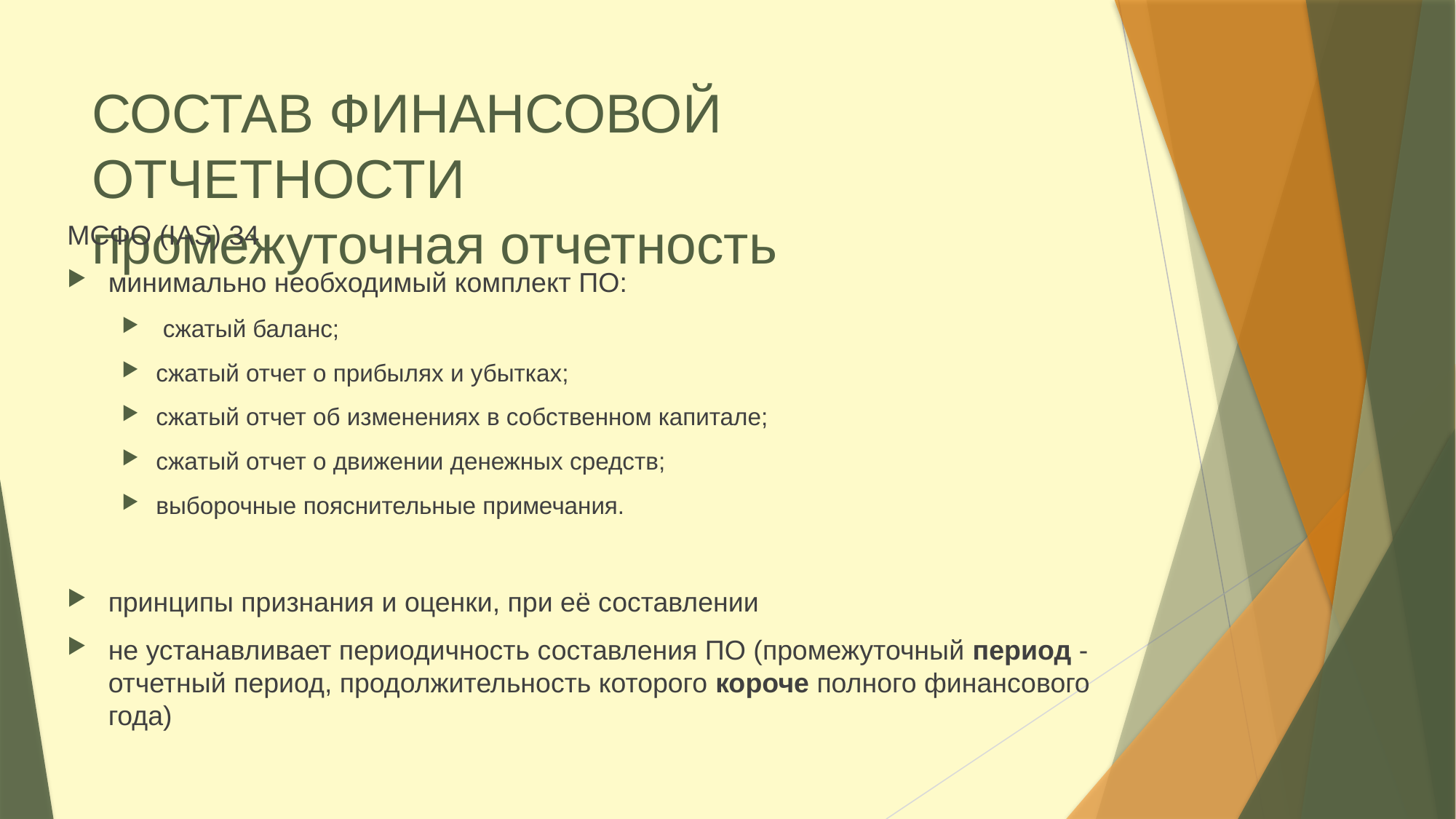

# СОСТАВ ФИНАНСОВОЙ ОТЧЕТНОСТИ промежуточная отчетность
МСФО (IAS) 34
минимально необходимый комплект ПО:
 сжатый баланс;
сжатый отчет о прибылях и убытках;
сжатый отчет об изменениях в собственном капитале;
сжатый отчет о движении денежных средств;
выборочные пояснительные примечания.

принципы признания и оценки, при её составлении
не устанавливает периодичность составления ПО (промежуточный период - отчетный период, продолжительность которого короче полного финансового года)